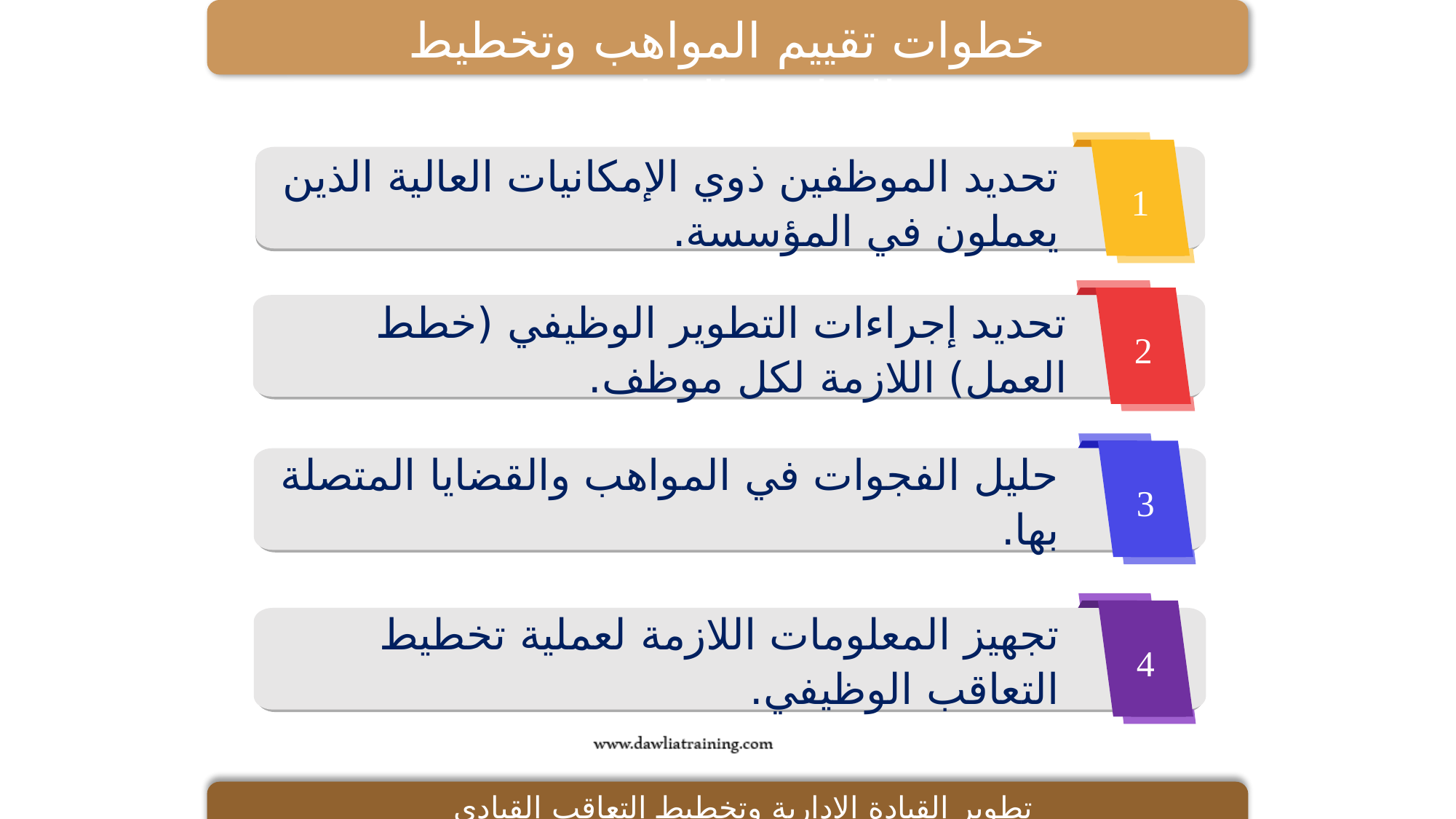

خطوات تقييم المواهب وتخطيط التعاقب الوظيفي

1

تحديد الموظفين ذوي الإمكانيات العالية الذين يعملون في المؤسسة.

2

تحديد إجراءات التطوير الوظيفي (خطط العمل) اللازمة لكل موظف.

3

حليل الفجوات في المواهب والقضايا المتصلة بها.

4

تجهيز المعلومات اللازمة لعملية تخطيط التعاقب الوظيفي.

تطوير القيادة الإدارية وتخطيط التعاقب القيادي